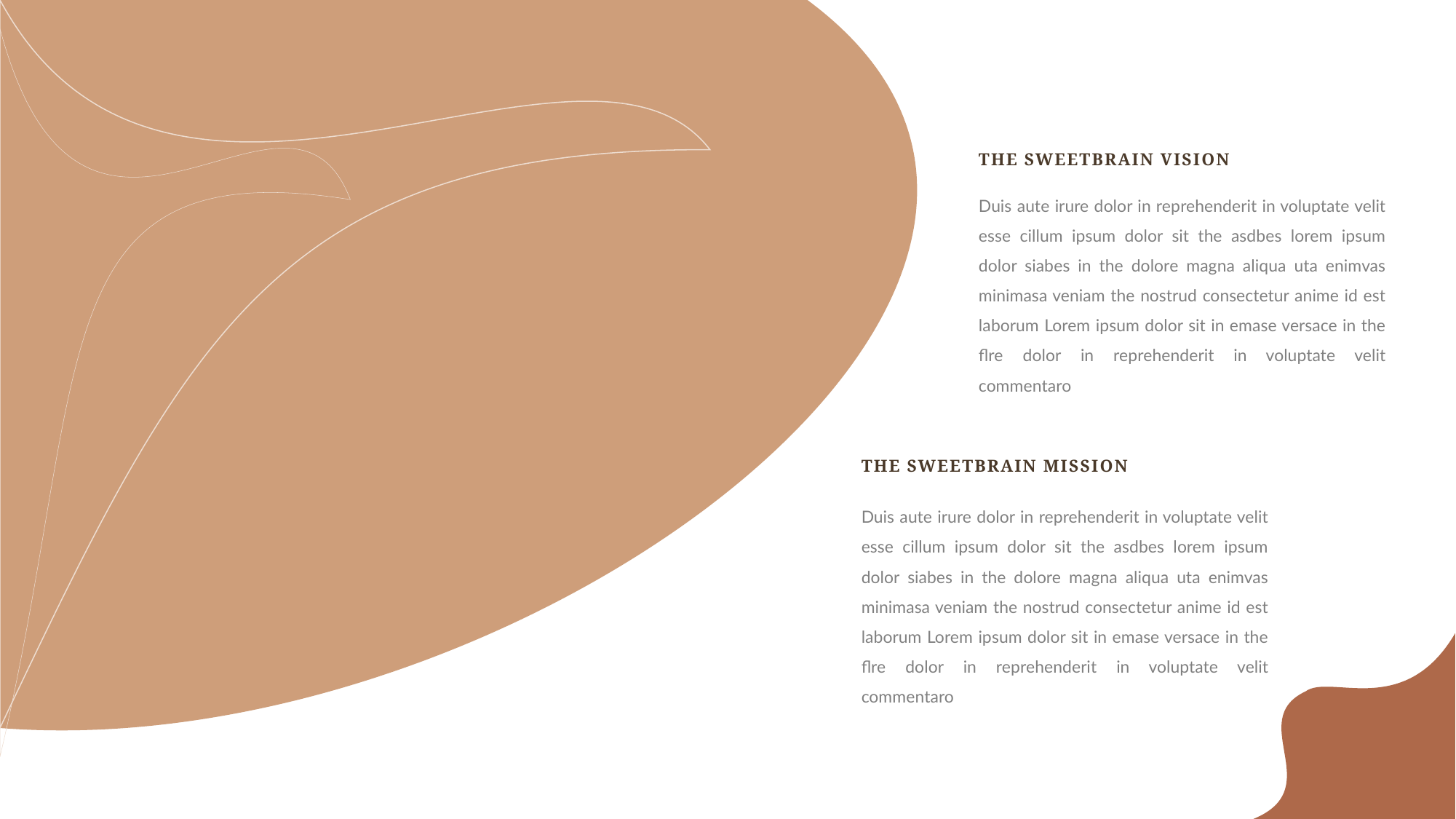

THE SWEETBRAIN VISION
Duis aute irure dolor in reprehenderit in voluptate velit esse cillum ipsum dolor sit the asdbes lorem ipsum dolor siabes in the dolore magna aliqua uta enimvas minimasa veniam the nostrud consectetur anime id est laborum Lorem ipsum dolor sit in emase versace in the flre dolor in reprehenderit in voluptate velit commentaro

THE SWEETBRAIN MISSION
Duis aute irure dolor in reprehenderit in voluptate velit esse cillum ipsum dolor sit the asdbes lorem ipsum dolor siabes in the dolore magna aliqua uta enimvas minimasa veniam the nostrud consectetur anime id est laborum Lorem ipsum dolor sit in emase versace in the flre dolor in reprehenderit in voluptate velit commentaro